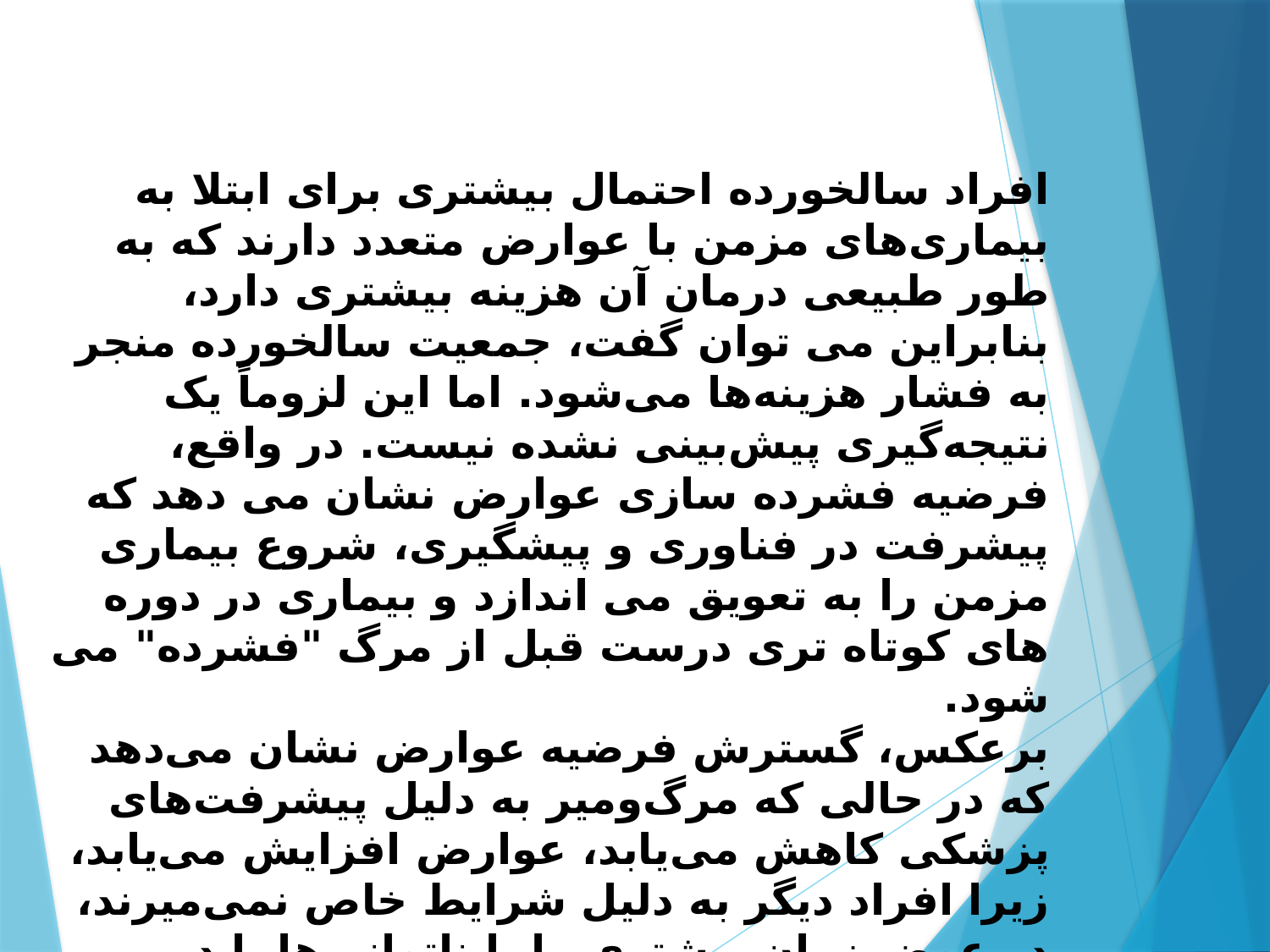

افراد سالخورده احتمال بیشتری برای ابتلا به بیماری‌های مزمن با عوارض متعدد دارند که به طور طبیعی درمان آن هزینه بیشتری دارد، بنابراین می توان گفت، جمعیت سالخورده منجر به فشار هزینه‌ها می‌شود. اما این لزوماً یک نتیجه‌گیری پیش‌بینی نشده نیست. در واقع، فرضیه فشرده سازی عوارض نشان می دهد که پیشرفت در فناوری و پیشگیری، شروع بیماری مزمن را به تعویق می اندازد و بیماری در دوره های کوتاه تری درست قبل از مرگ "فشرده" می شود.
برعکس، گسترش فرضیه عوارض نشان می‌دهد که در حالی که مرگ‌ومیر به دلیل پیشرفت‌های پزشکی کاهش می‌یابد، عوارض افزایش می‌یابد، زیرا افراد دیگر به دلیل شرایط خاص نمی‌میرند، در عوض زمان بیشتری را با ناتوانی‌ها یا در وضعیت نامطلوب سپری می‌کنند.